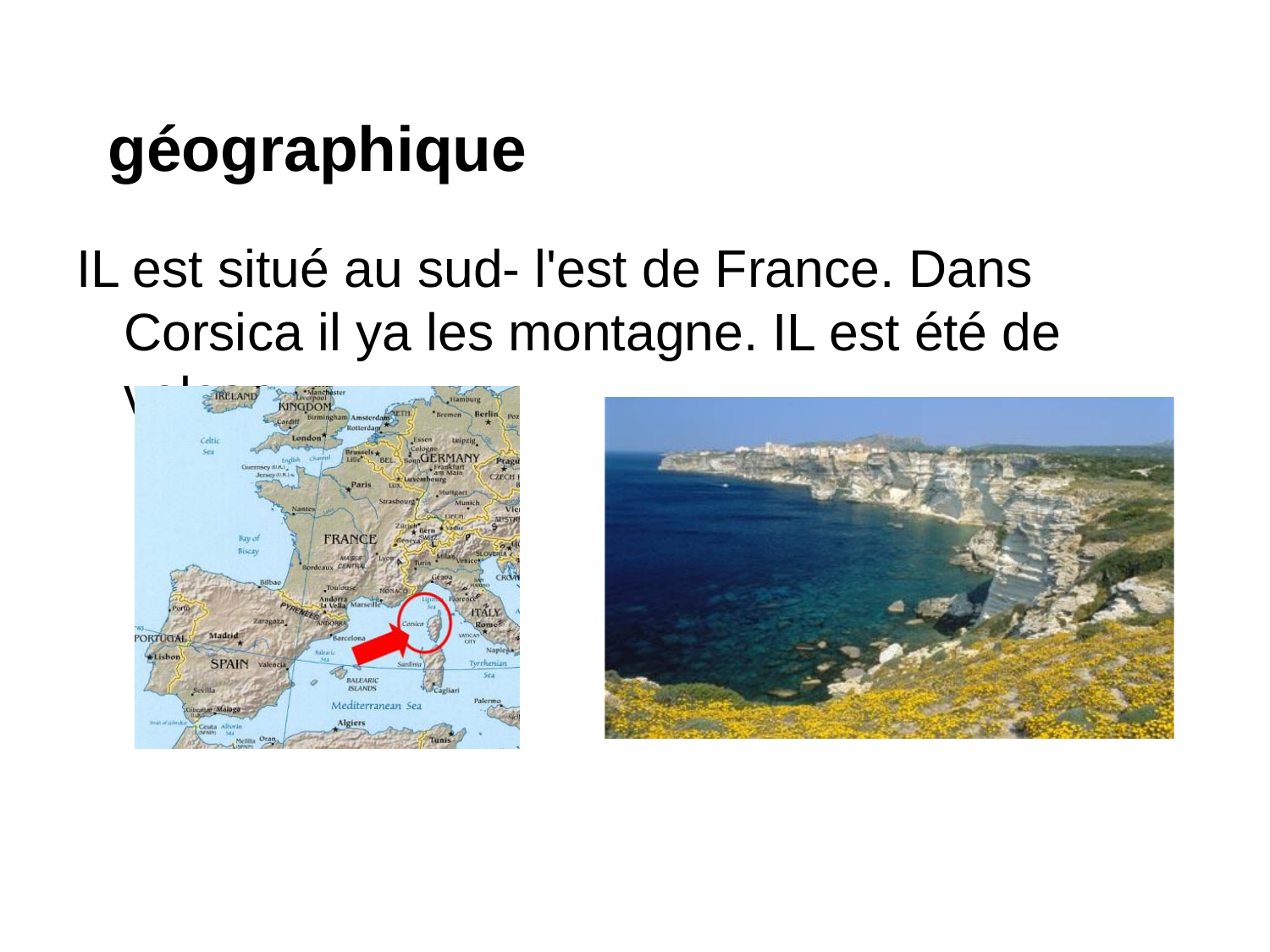

# géographique
IL est situé au sud- l'est de France. Dans Corsica il ya les montagne. IL est été de volcan.